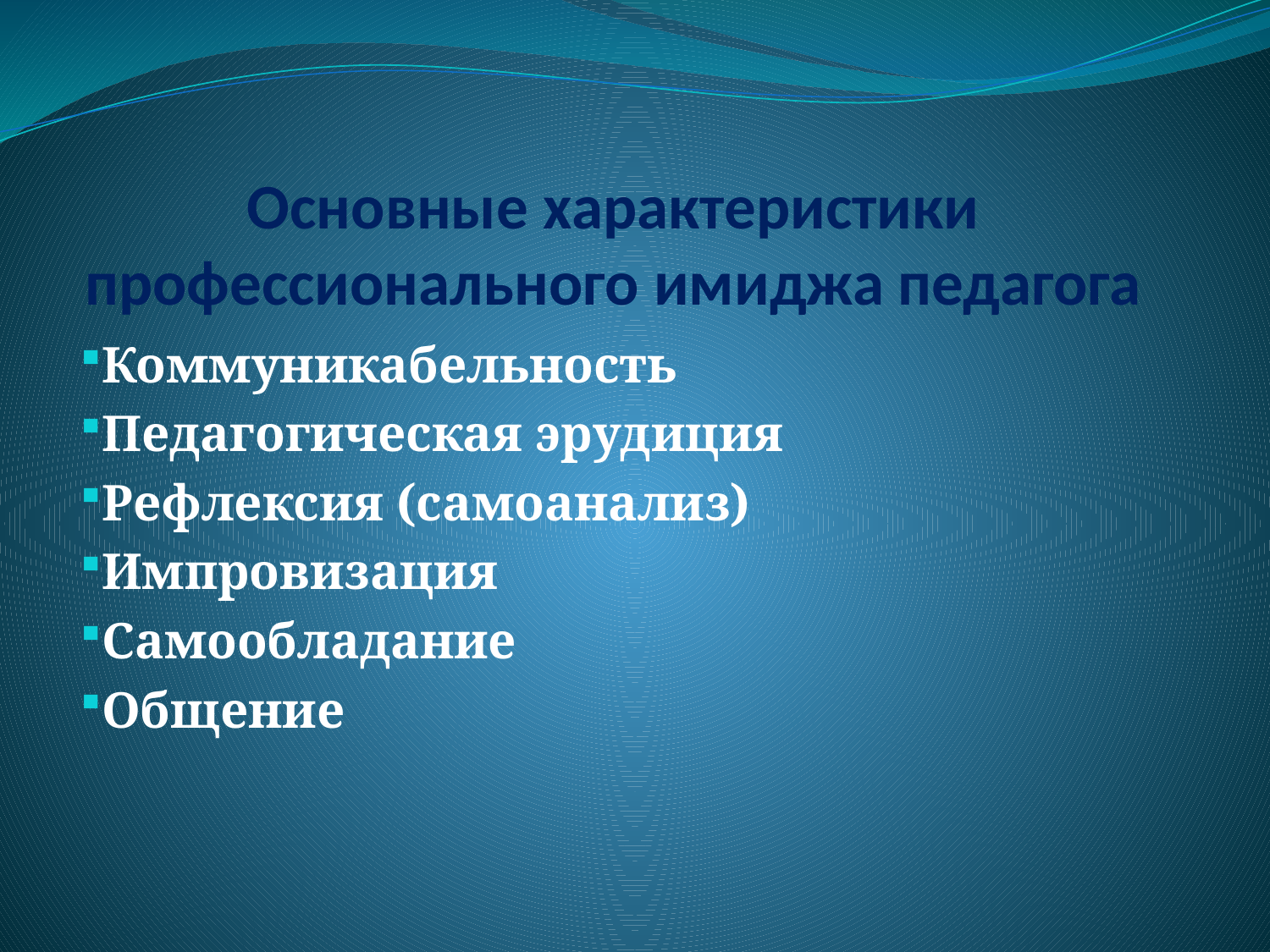

# Основные характеристики профессионального имиджа педагога
Коммуникабельность
Педагогическая эрудиция
Рефлексия (самоанализ)
Импровизация
Самообладание
Общение